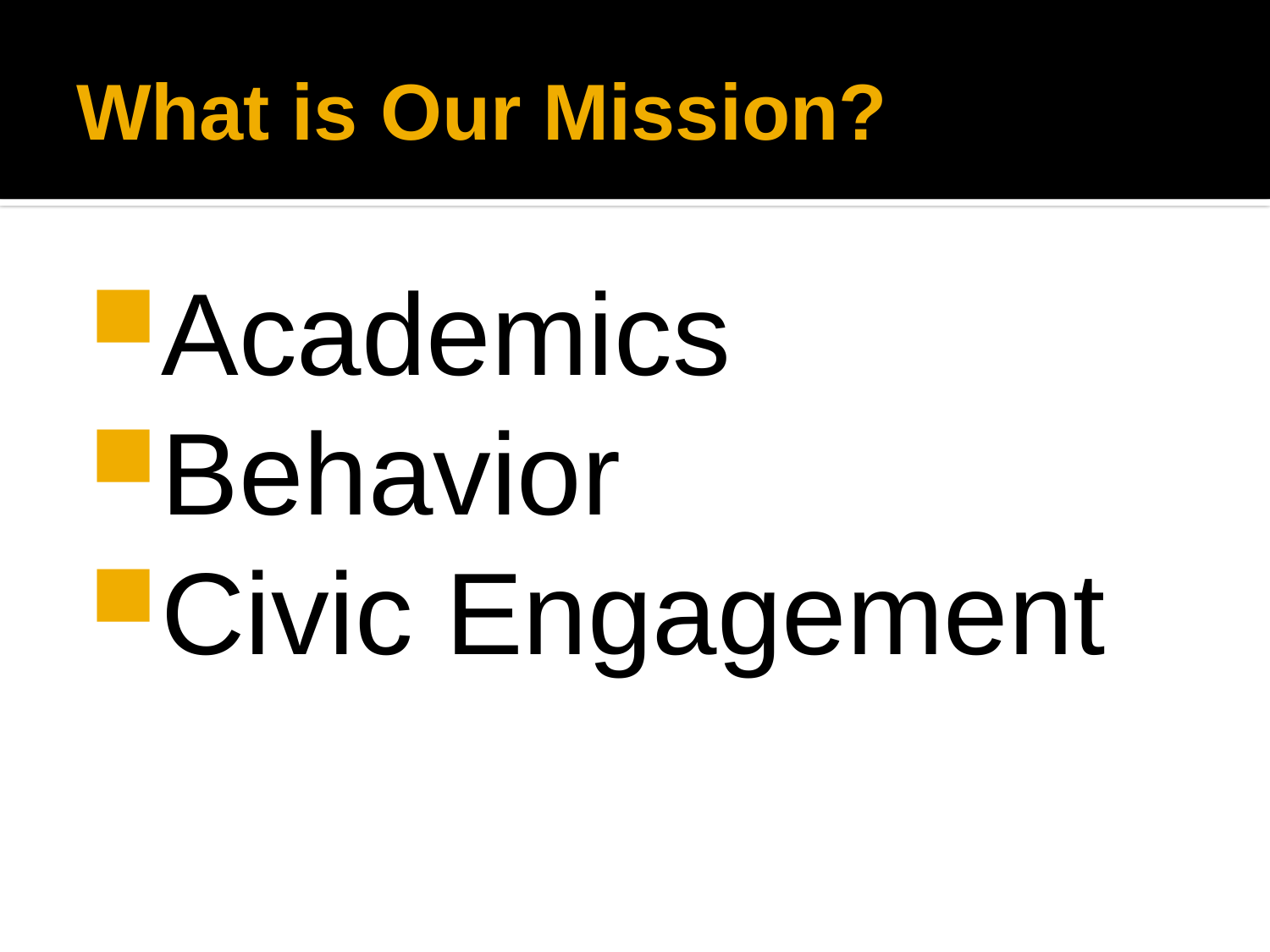

# What is Our Mission?
Academics
Behavior
Civic Engagement